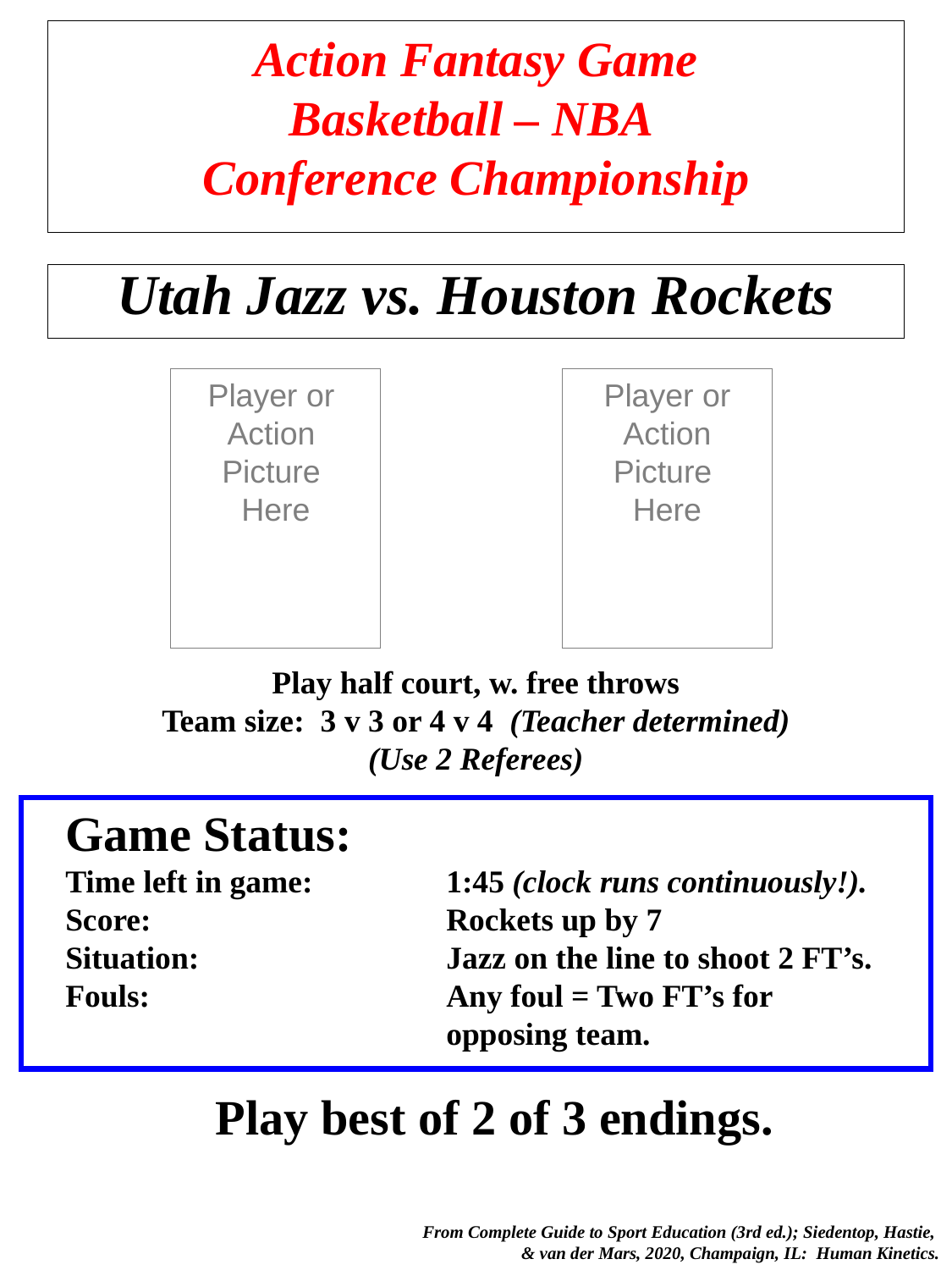

# Action Fantasy Game Basketball – NBA Conference Championship
Utah Jazz vs. Houston Rockets
Player or
Action
Picture
Here

Player or Action
Picture
Here

Play half court, w. free throws
Team size:  3 v 3 or 4 v 4  (Teacher determined)
(Use 2 Referees)

Game Status:
Time left in game:	 	1:45 (clock runs continuously!).
Score:  			Rockets up by 7
Situation: 		Jazz on the line to shoot 2 FT’s.
Fouls: 			Any foul = Two FT’s for 				opposing team.

Play best of 2 of 3 endings.
 From Complete Guide to Sport Education (3rd ed.); Siedentop, Hastie,
& van der Mars, 2020, Champaign, IL:  Human Kinetics.